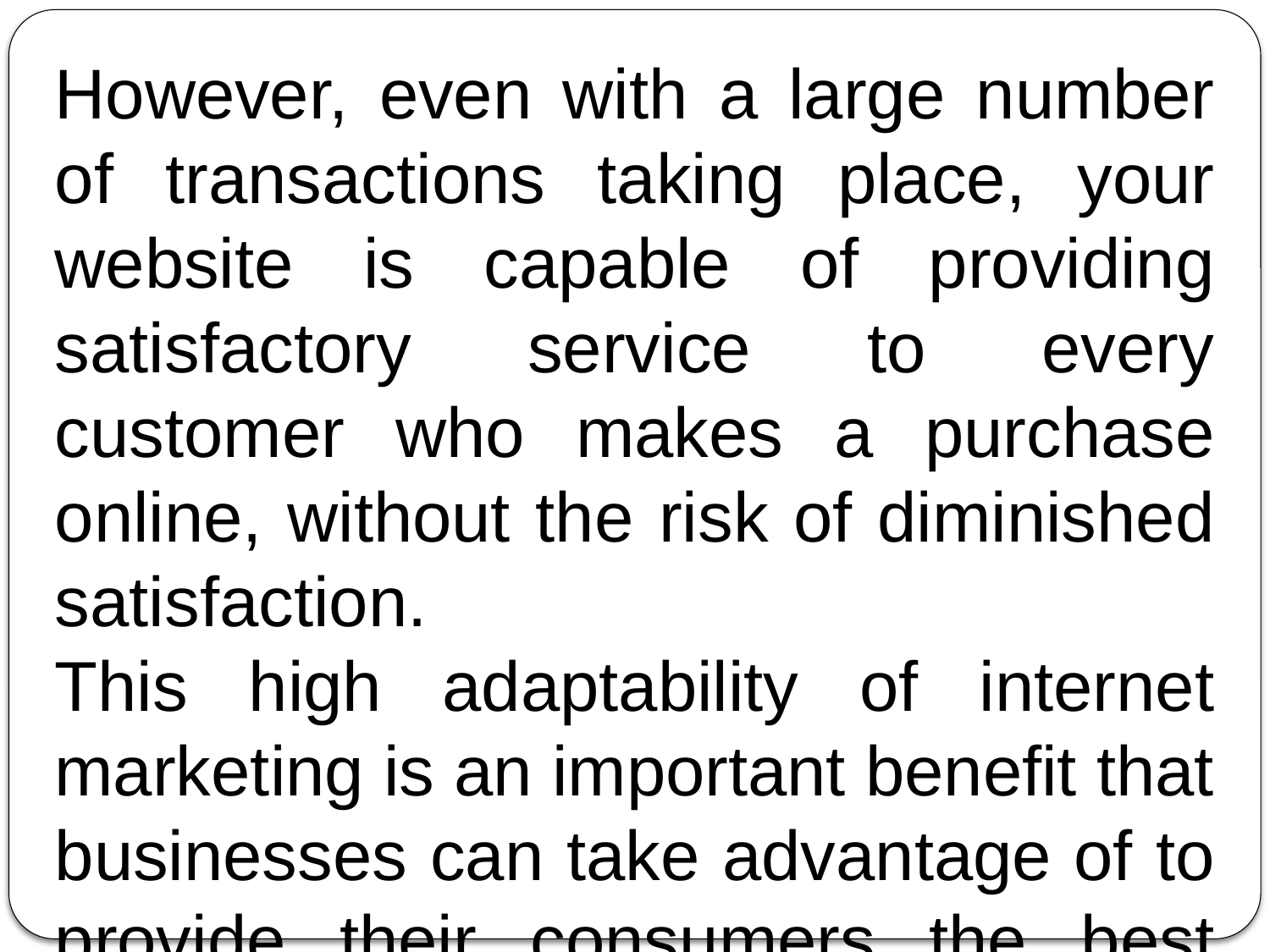

However, even with a large number of transactions taking place, your website is capable of providing satisfactory service to every customer who makes a purchase online, without the risk of diminished satisfaction.
This high adaptability of internet marketing is an important benefit that businesses can take advantage of to provide their consumers the best shopping experience.